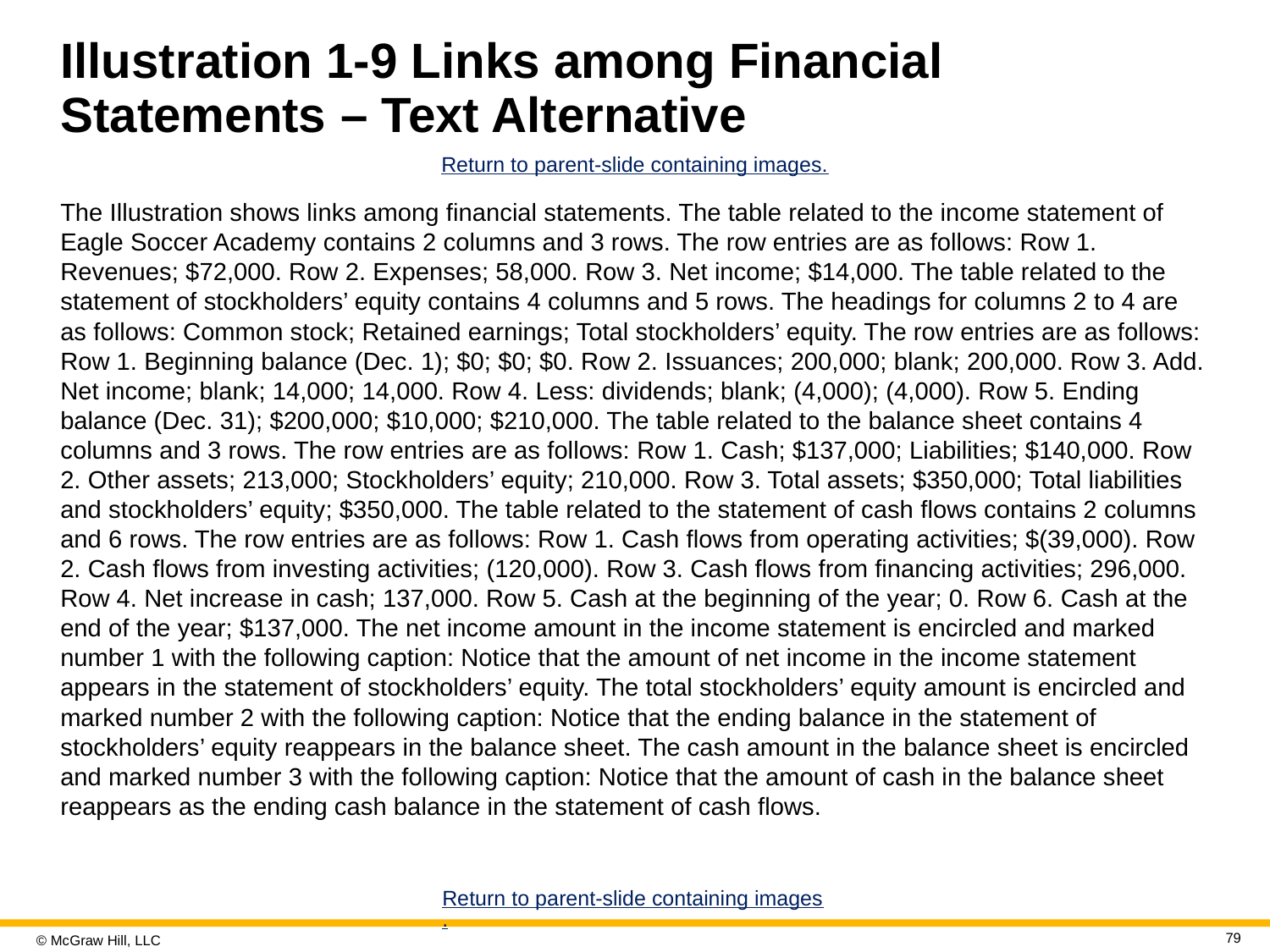

# Illustration 1-9 Links among Financial Statements – Text Alternative
Return to parent-slide containing images.
The Illustration shows links among financial statements. The table related to the income statement of Eagle Soccer Academy contains 2 columns and 3 rows. The row entries are as follows: Row 1. Revenues; $72,000. Row 2. Expenses; 58,000. Row 3. Net income; $14,000. The table related to the statement of stockholders’ equity contains 4 columns and 5 rows. The headings for columns 2 to 4 are as follows: Common stock; Retained earnings; Total stockholders’ equity. The row entries are as follows: Row 1. Beginning balance (Dec. 1); $0; $0; $0. Row 2. Issuances; 200,000; blank; 200,000. Row 3. Add. Net income; blank; 14,000; 14,000. Row 4. Less: dividends; blank; (4,000); (4,000). Row 5. Ending balance (Dec. 31); $200,000; $10,000; $210,000. The table related to the balance sheet contains 4 columns and 3 rows. The row entries are as follows: Row 1. Cash; $137,000; Liabilities; $140,000. Row 2. Other assets; 213,000; Stockholders’ equity; 210,000. Row 3. Total assets; $350,000; Total liabilities and stockholders’ equity; $350,000. The table related to the statement of cash flows contains 2 columns and 6 rows. The row entries are as follows: Row 1. Cash flows from operating activities; $(39,000). Row 2. Cash flows from investing activities; (120,000). Row 3. Cash flows from financing activities; 296,000. Row 4. Net increase in cash; 137,000. Row 5. Cash at the beginning of the year; 0. Row 6. Cash at the end of the year; $137,000. The net income amount in the income statement is encircled and marked number 1 with the following caption: Notice that the amount of net income in the income statement appears in the statement of stockholders’ equity. The total stockholders’ equity amount is encircled and marked number 2 with the following caption: Notice that the ending balance in the statement of stockholders’ equity reappears in the balance sheet. The cash amount in the balance sheet is encircled and marked number 3 with the following caption: Notice that the amount of cash in the balance sheet reappears as the ending cash balance in the statement of cash flows.
Return to parent-slide containing images.
79